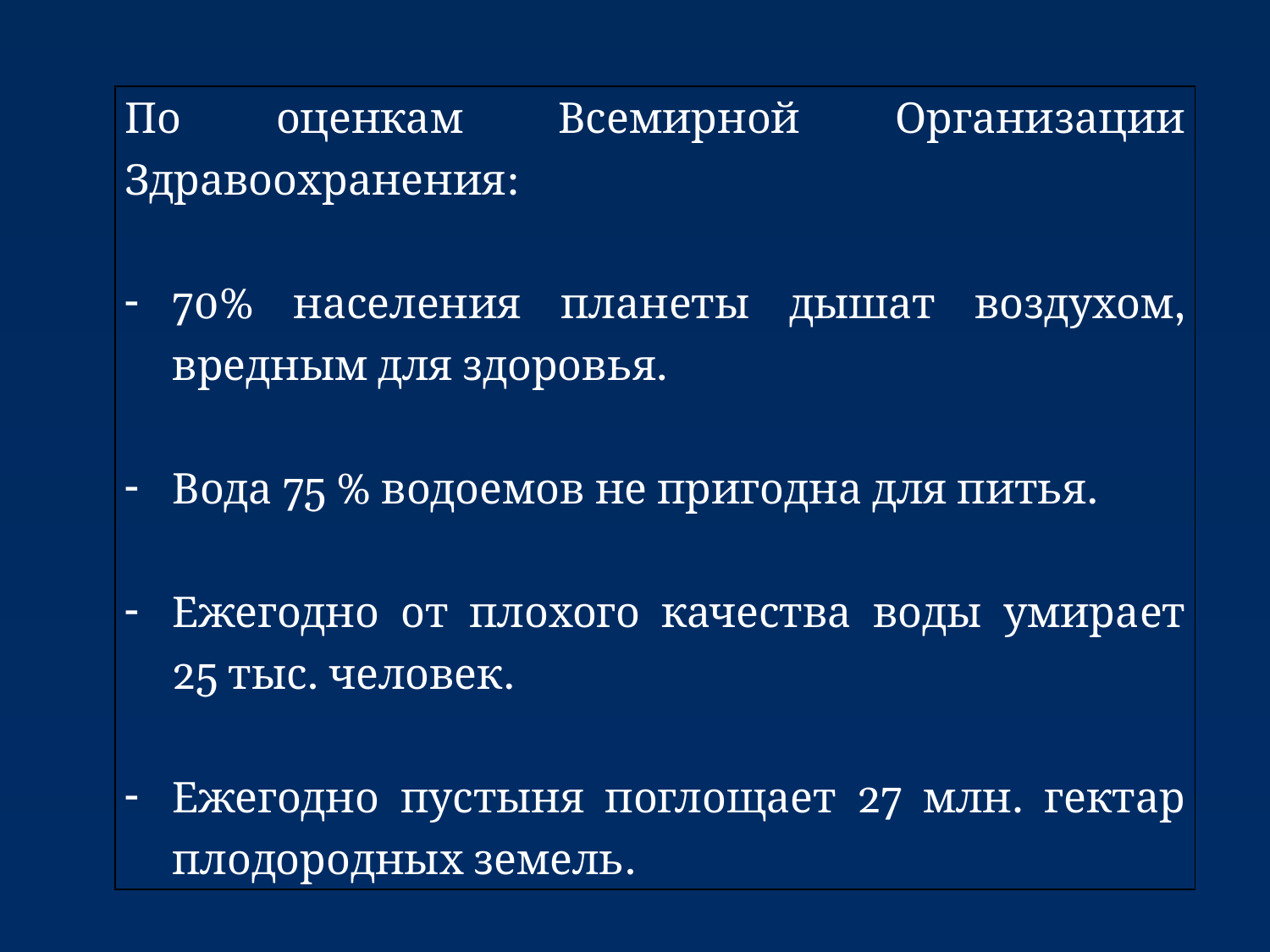

| По оценкам Всемирной Организации Здравоохранения: 70% населения планеты дышат воздухом, вредным для здоровья. Вода 75 % водоемов не пригодна для питья. Ежегодно от плохого качества воды умирает 25 тыс. человек. Ежегодно пустыня поглощает 27 млн. гектар плодородных земель. |
| --- |